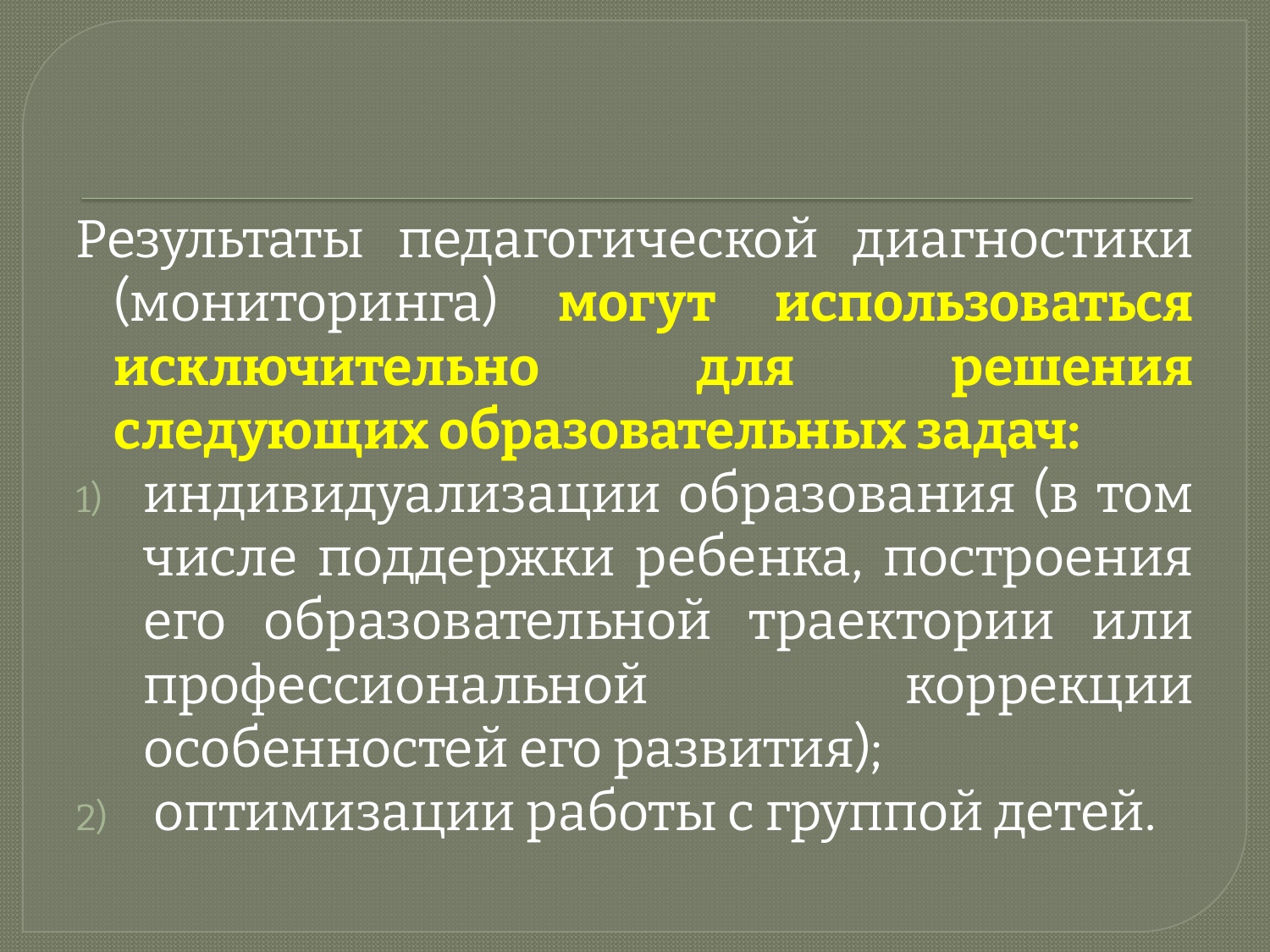

Результаты педагогической диагностики (мониторинга) могут использоваться исключительно для решения следующих образовательных задач:
индивидуализации образования (в том числе поддержки ребенка, построения его образовательной траектории или профессиональной коррекции особенностей его развития);
 оптимизации работы с группой детей.